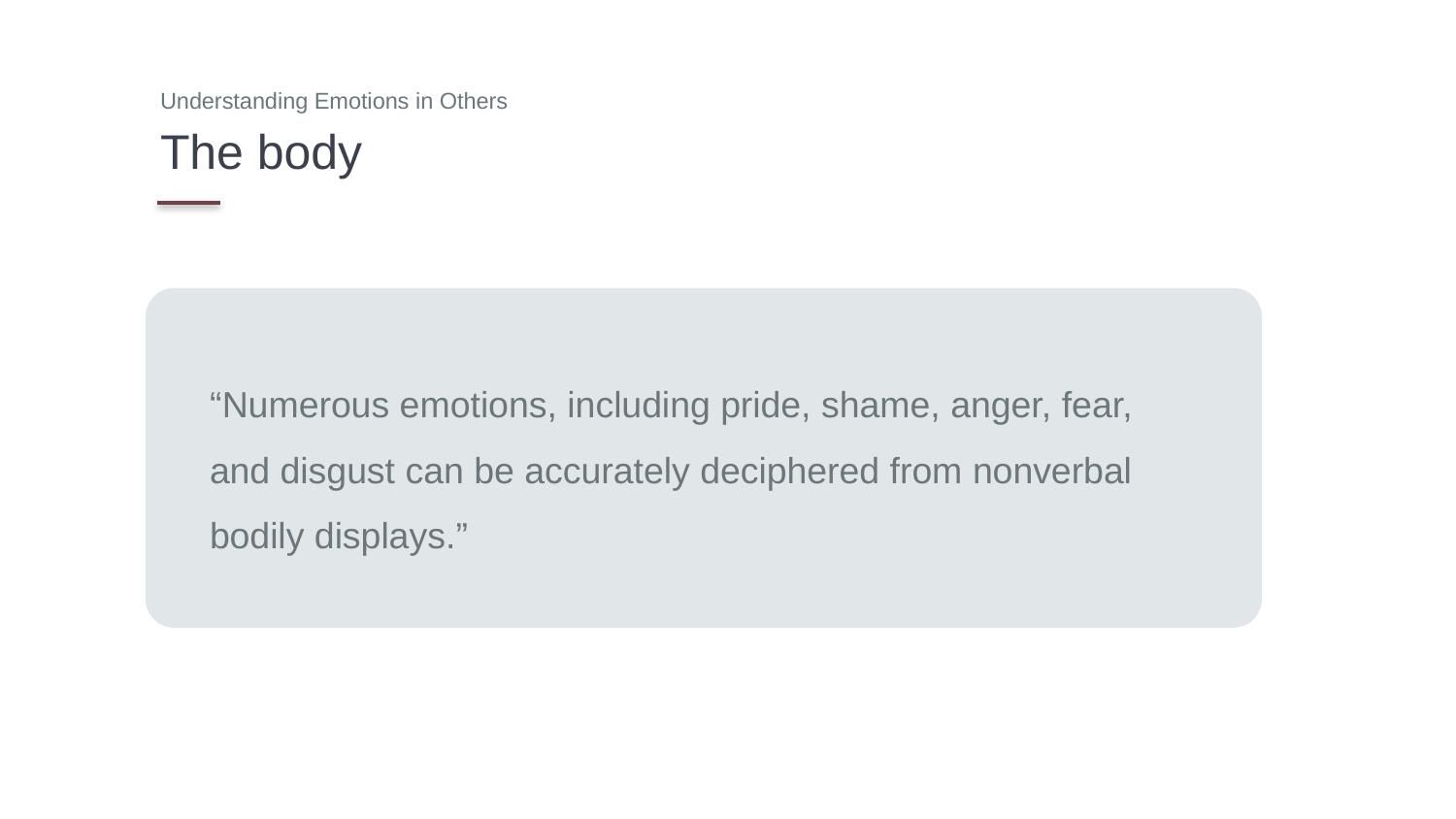

Understanding Emotions in Others
# The body
“Numerous emotions, including pride, shame, anger, fear, and disgust can be accurately deciphered from nonverbal bodily displays.”